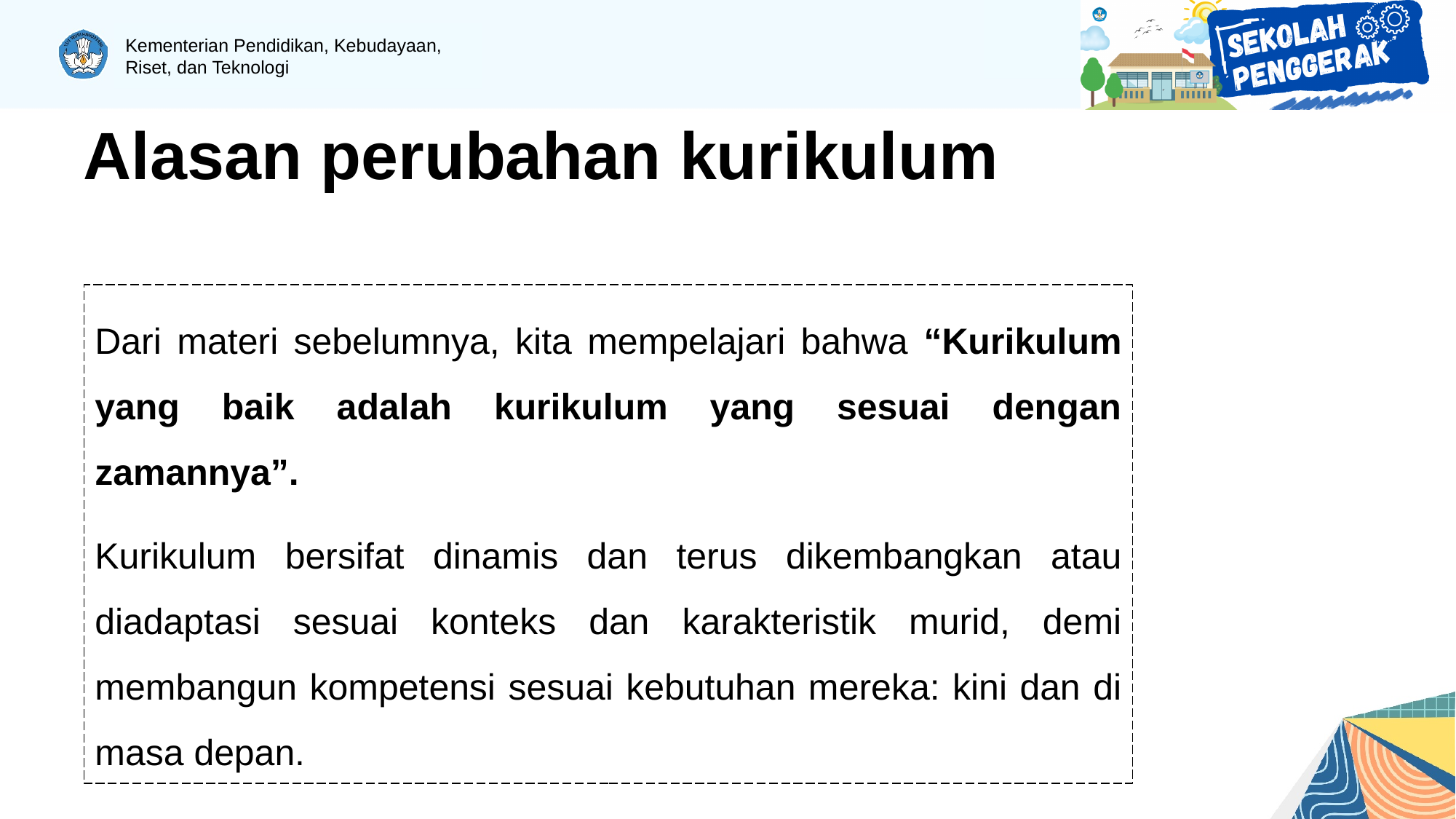

Alasan perubahan kurikulum

Dari materi sebelumnya, kita mempelajari bahwa “Kurikulum yang baik adalah kurikulum yang sesuai dengan zamannya”.
Kurikulum bersifat dinamis dan terus dikembangkan atau diadaptasi sesuai konteks dan karakteristik murid, demi membangun kompetensi sesuai kebutuhan mereka: kini dan di masa depan.